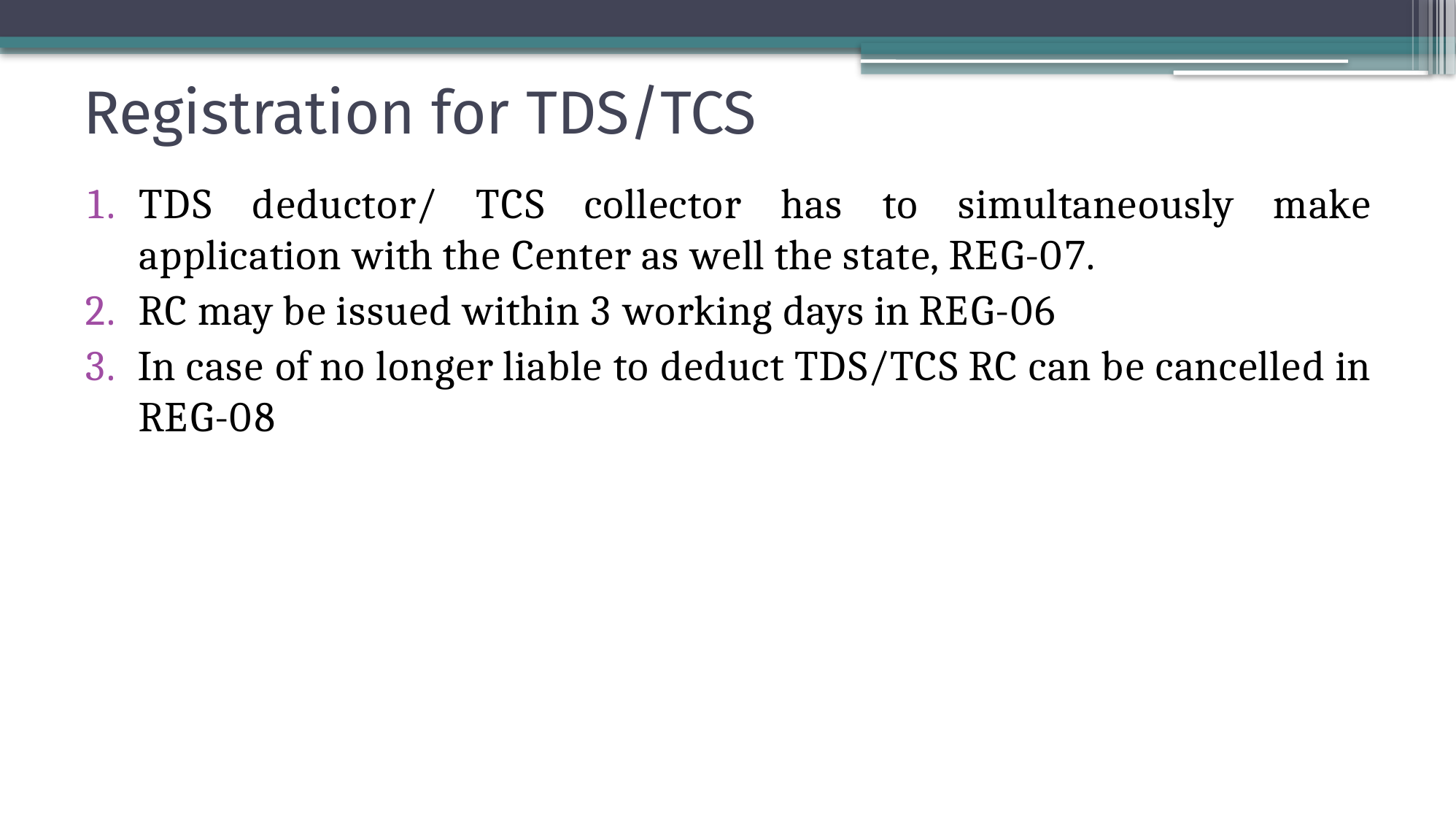

# Registration for TDS/TCS
TDS deductor/ TCS collector has to simultaneously make application with the Center as well the state, REG-07.
RC may be issued within 3 working days in REG-06
In case of no longer liable to deduct TDS/TCS RC can be cancelled in REG-08